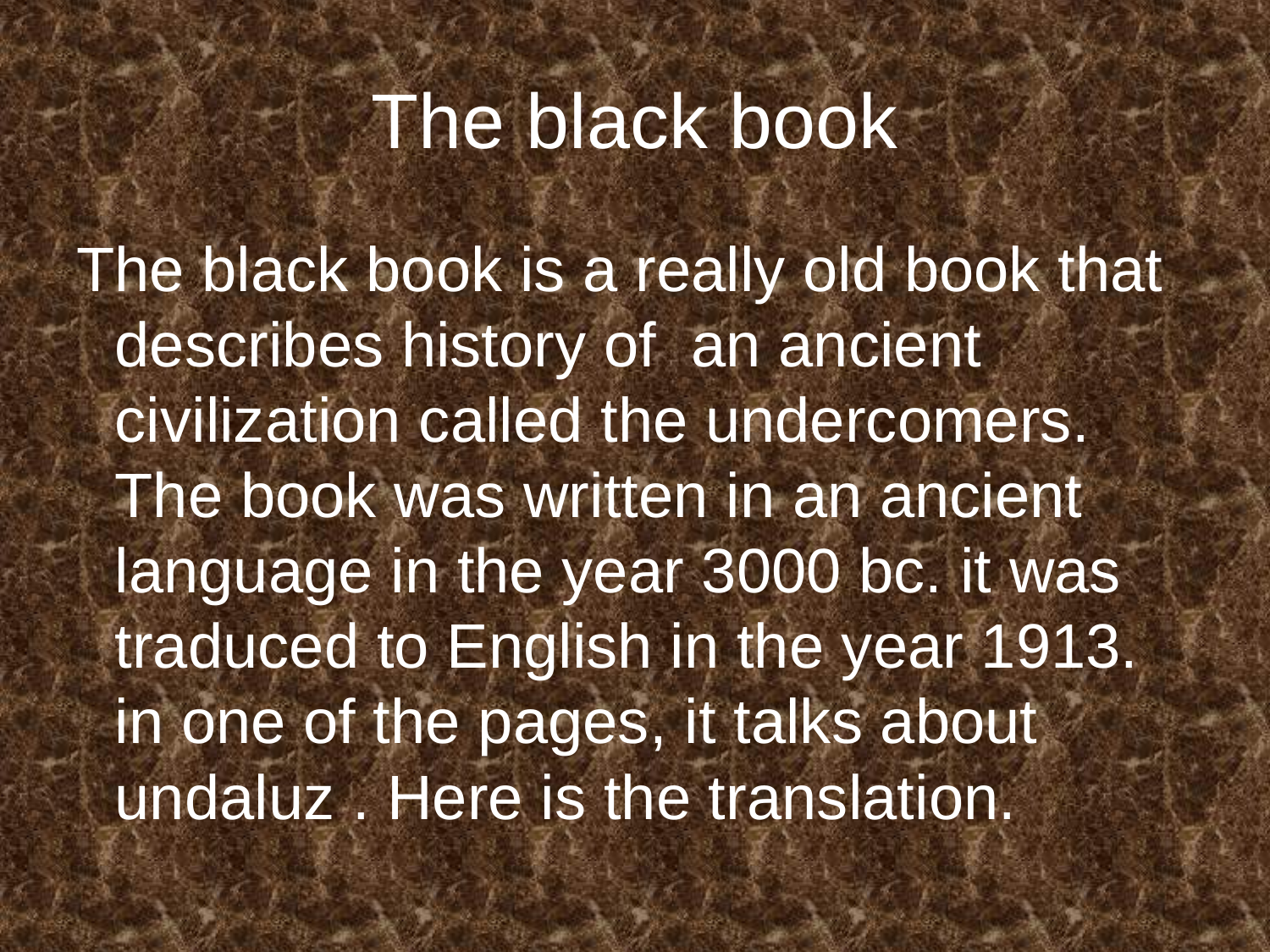

# The black book
The black book is a really old book that describes history of  an ancient civilization called the undercomers. The book was written in an ancient language in the year 3000 bc. it was traduced to English in the year 1913. in one of the pages, it talks about undaluz . Here is the translation.